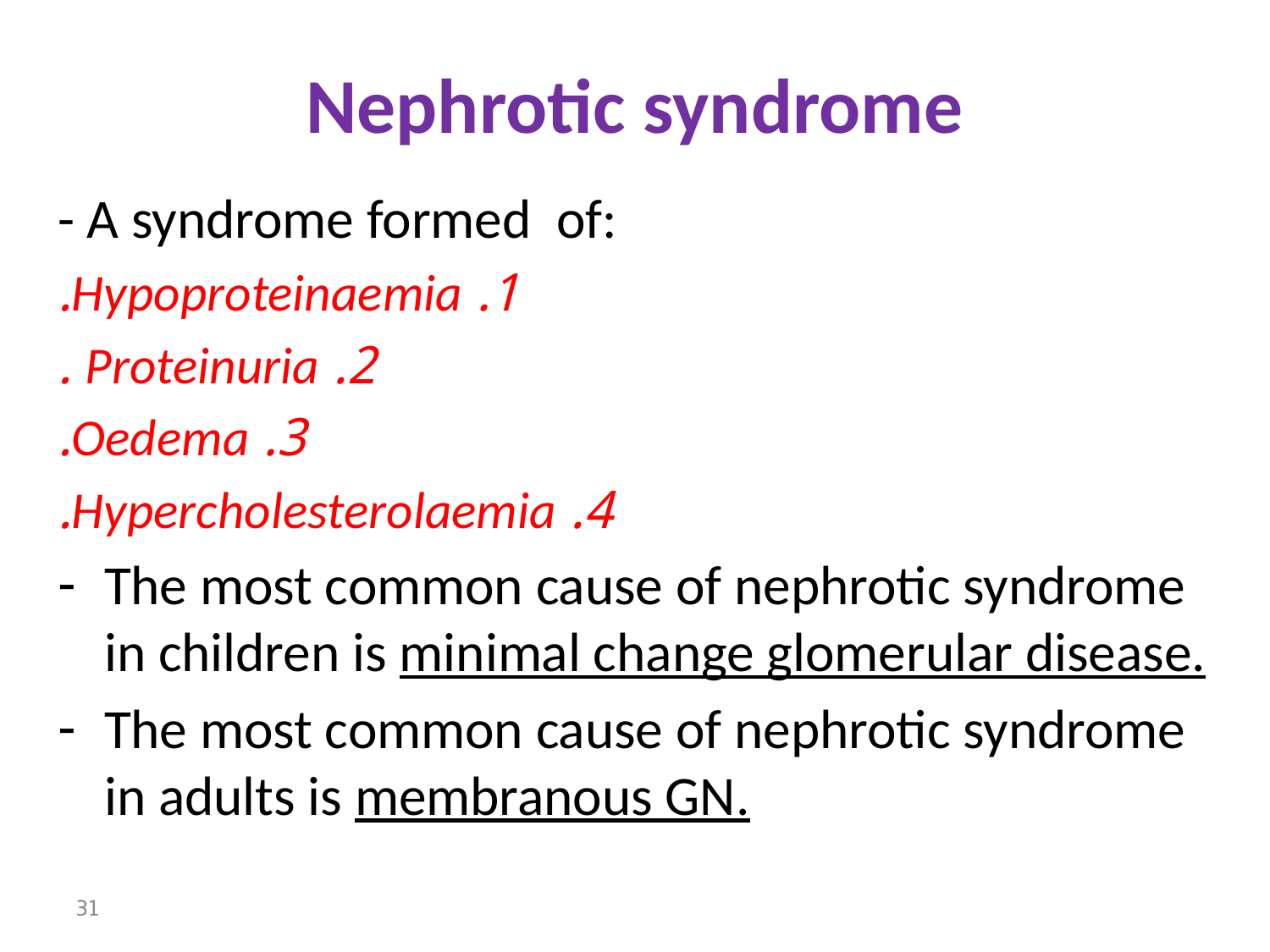

# Nephrotic syndrome
- A syndrome formed  of:
1. Hypoproteinaemia.
2. Proteinuria .
3. Oedema.
4. Hypercholesterolaemia.
The most common cause of nephrotic syndrome in children is minimal change glomerular disease.
The most common cause of nephrotic syndrome in adults is membranous GN.
31